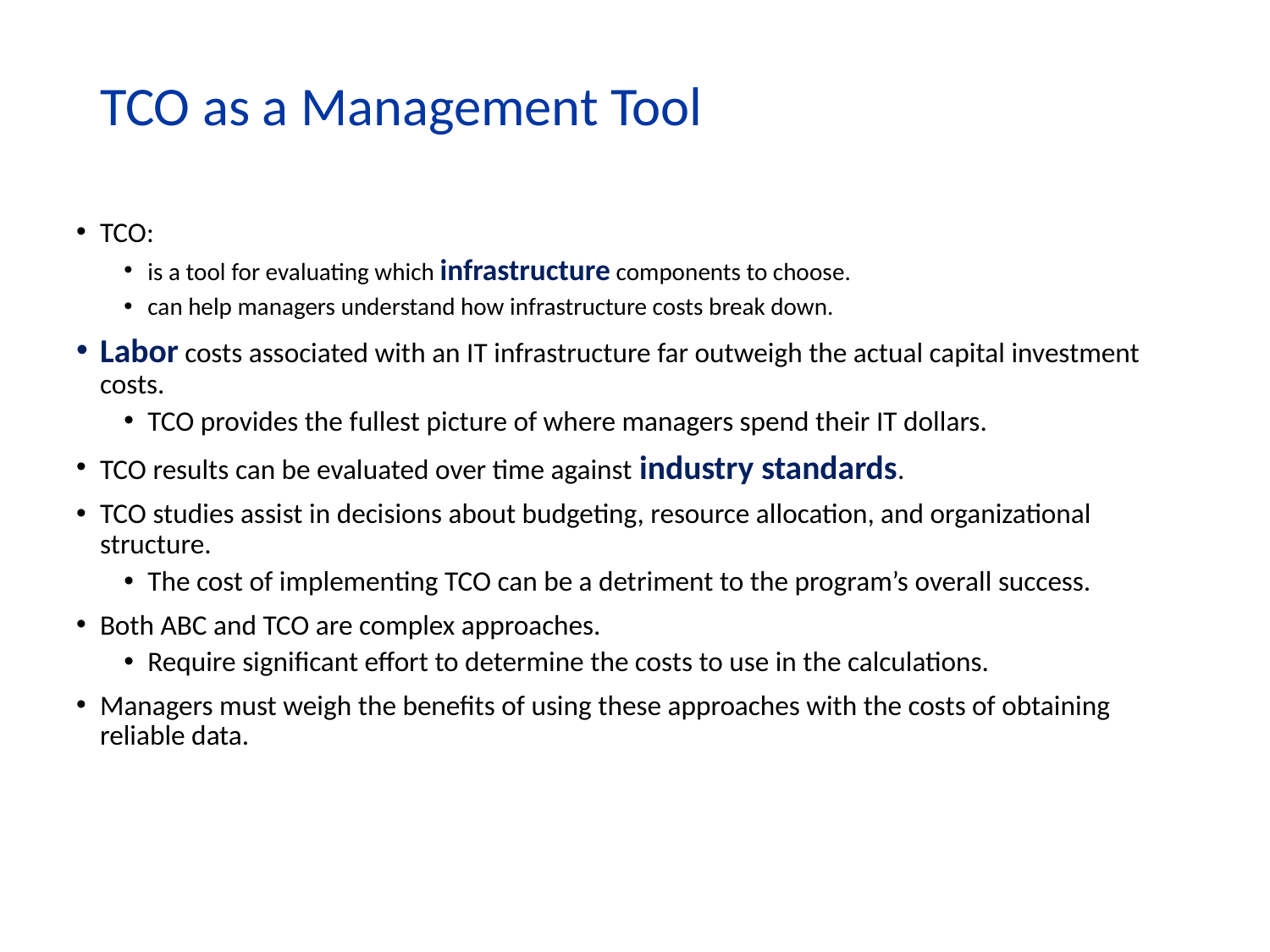

# TCO as a Management Tool
TCO:
is a tool for evaluating which infrastructure components to choose.
can help managers understand how infrastructure costs break down.
Labor costs associated with an IT infrastructure far outweigh the actual capital investment costs.
TCO provides the fullest picture of where managers spend their IT dollars.
TCO results can be evaluated over time against industry standards.
TCO studies assist in decisions about budgeting, resource allocation, and organizational structure.
The cost of implementing TCO can be a detriment to the program’s overall success.
Both ABC and TCO are complex approaches.
Require significant effort to determine the costs to use in the calculations.
Managers must weigh the benefits of using these approaches with the costs of obtaining reliable data.